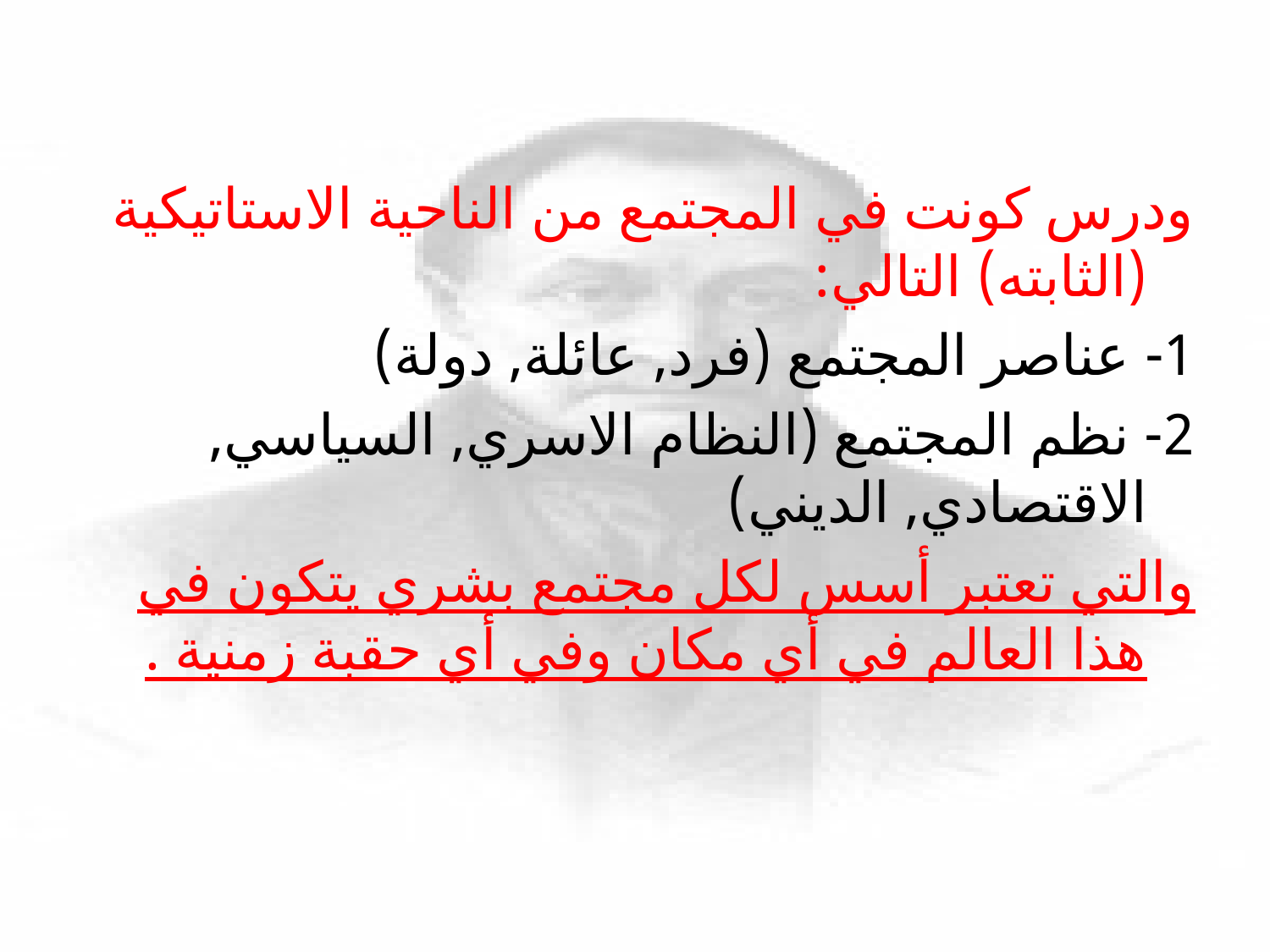

ودرس كونت في المجتمع من الناحية الاستاتيكية (الثابته) التالي:
1- عناصر المجتمع (فرد, عائلة, دولة)
2- نظم المجتمع (النظام الاسري, السياسي, الاقتصادي, الديني)
والتي تعتبر أسس لكل مجتمع بشري يتكون في هذا العالم في أي مكان وفي أي حقبة زمنية .